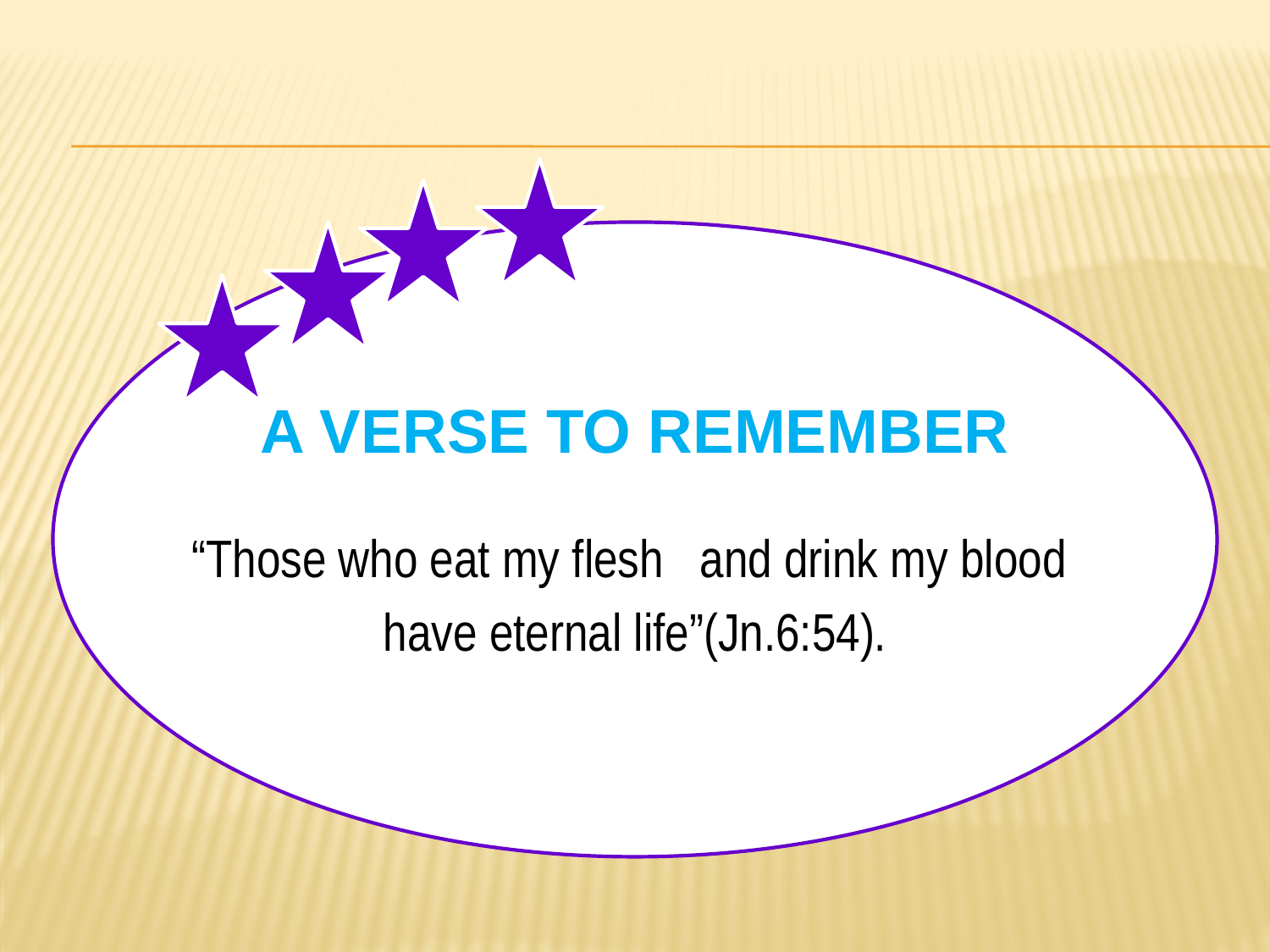

# A Verse to Remember
“Those who eat my flesh   and drink my blood
 have eternal life”(Jn.6:54).